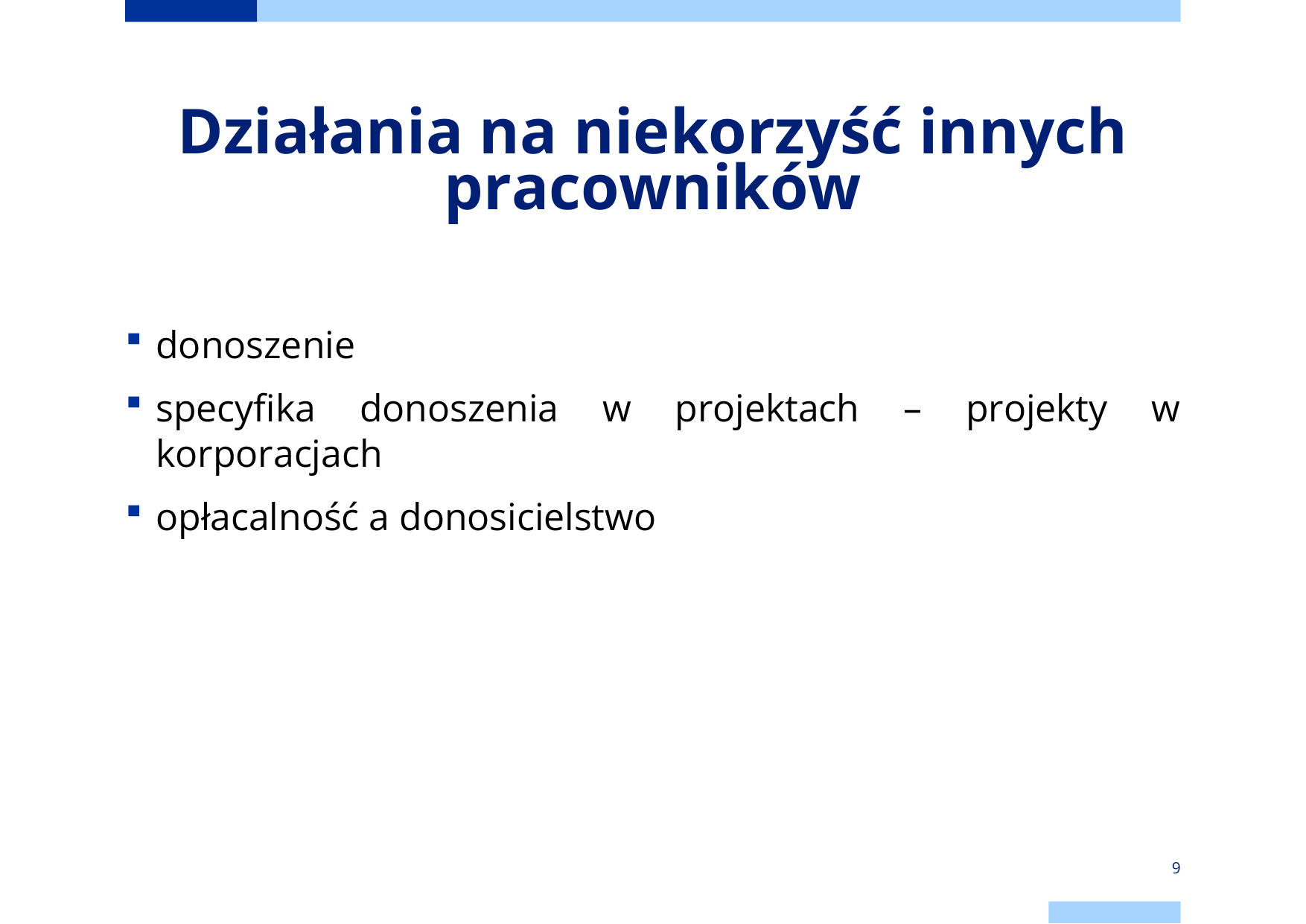

# Działania na niekorzyść innych pracowników
donoszenie
specyfika donoszenia w projektach – projekty w korporacjach
opłacalność a donosicielstwo

9